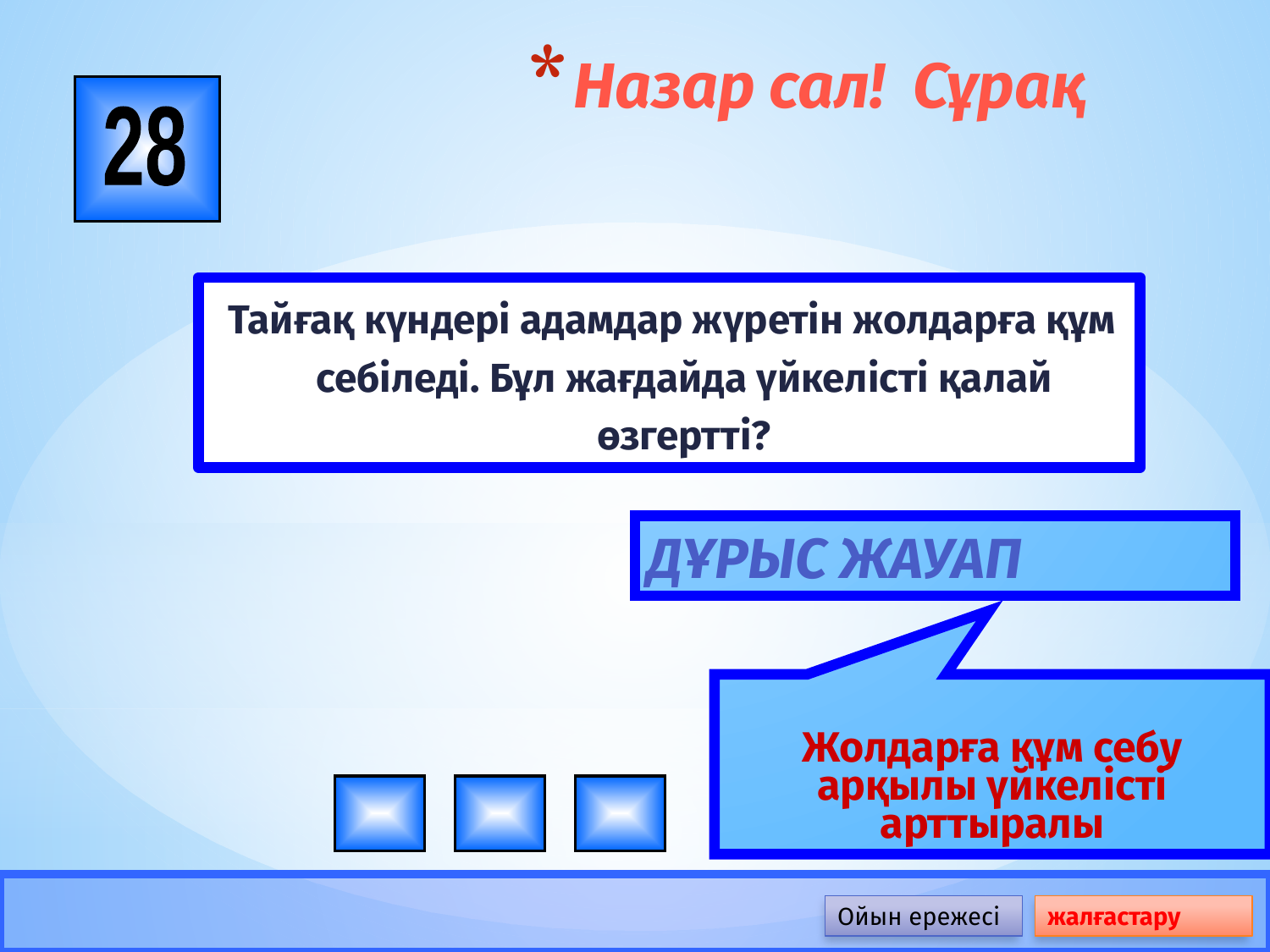

# Назар сал!  Сұрақ

28
Тайғақ күндері адамдар жүретін жолдарға құм себіледі. Бұл жағдайда үйкелісті қалай өзгертті?
Дұрыс жауап

Жолдарға құм себу арқылы үйкелісті арттыралы

Ойын ережесі
жалғастару